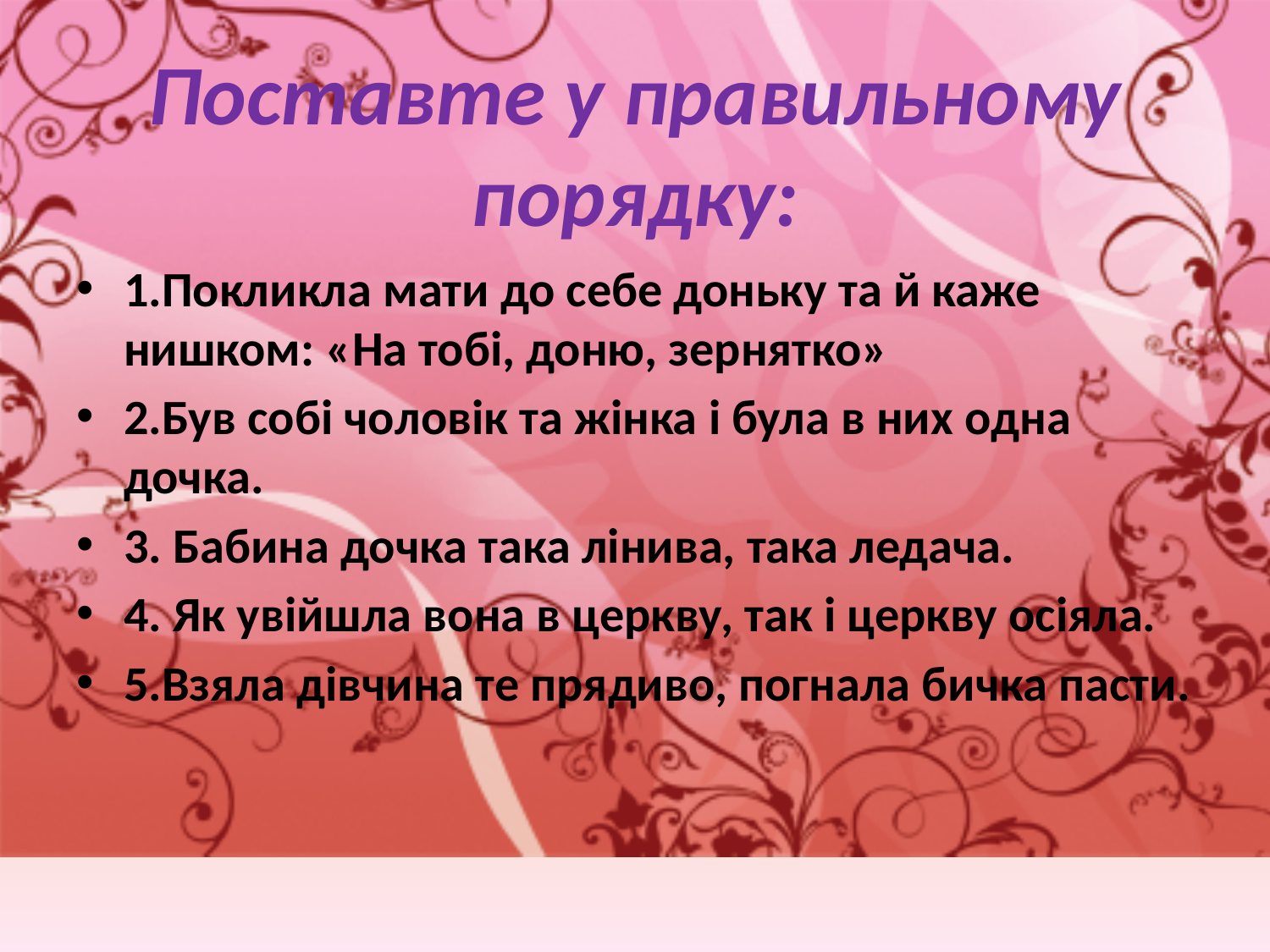

# Поставте у правильному порядку:

1.Покликла мати до себе доньку та й каже нишком: «На тобі, доню, зернятко»
2.Був собі чоловік та жінка і була в них одна дочка.
3. Бабина дочка така лінива, така ледача.
4. Як увійшла вона в церкву, так і церкву осіяла.
5.Взяла дівчина те прядиво, погнала бичка пасти.